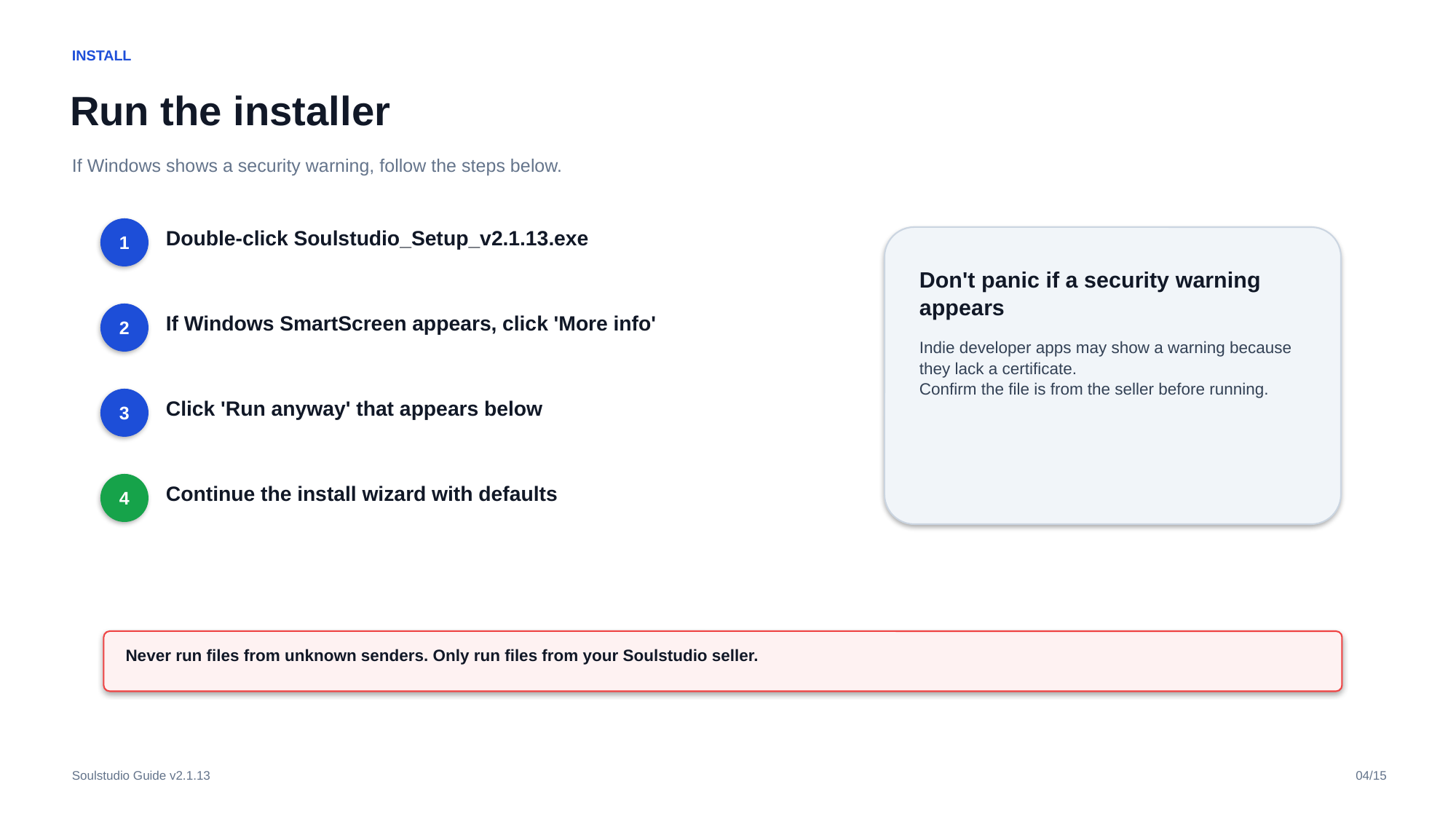

INSTALL
Run the installer
If Windows shows a security warning, follow the steps below.
1
Double-click Soulstudio_Setup_v2.1.13.exe

Don't panic if a security warning appears
2
If Windows SmartScreen appears, click 'More info'
Indie developer apps may show a warning because they lack a certificate.
Confirm the file is from the seller before running.
3
Click 'Run anyway' that appears below
4
Continue the install wizard with defaults

Never run files from unknown senders. Only run files from your Soulstudio seller.
Soulstudio Guide v2.1.13
04/15